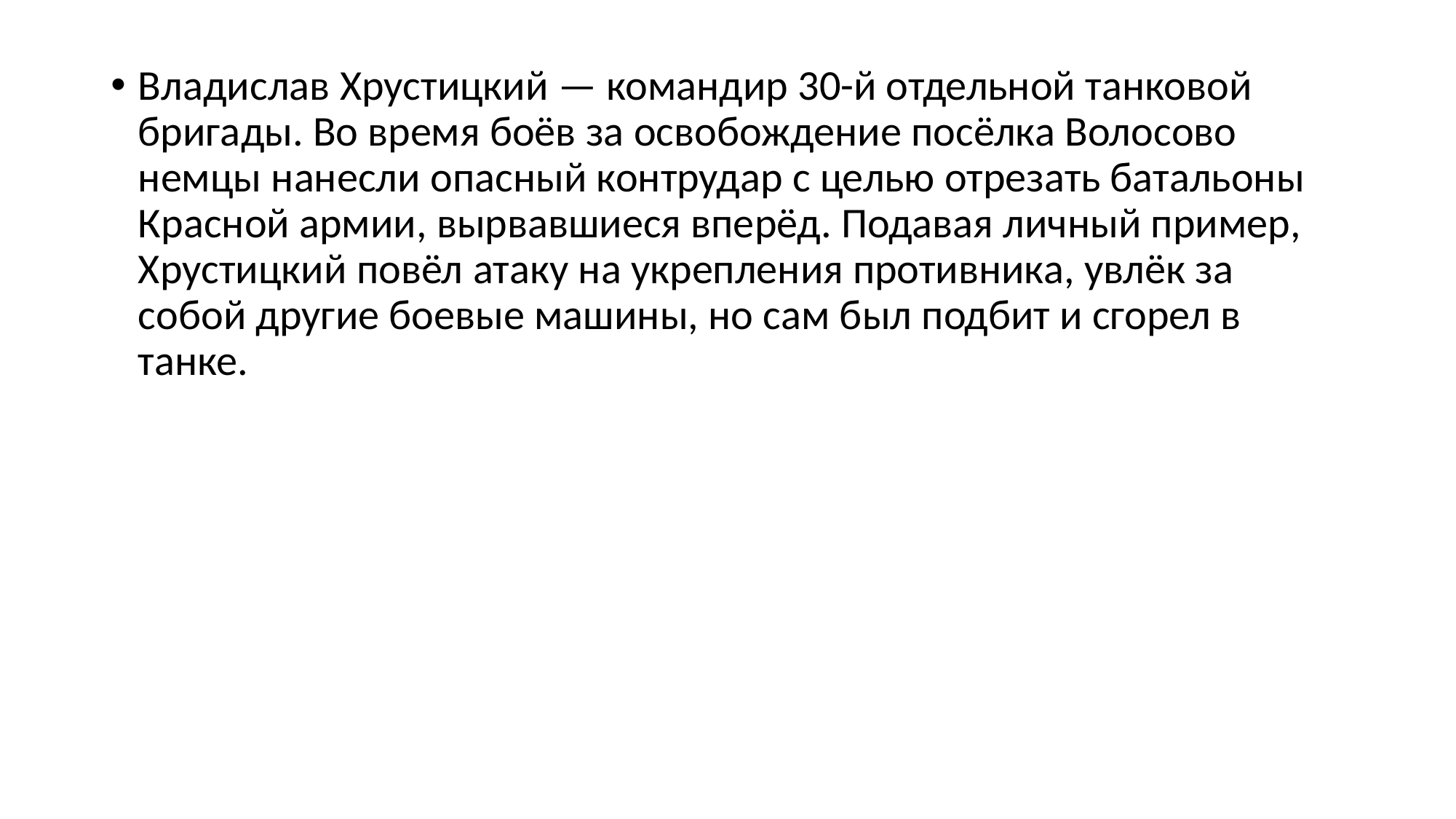

Владислав Хрустицкий — командир 30-й отдельной танковой бригады. Во время боёв за освобождение посёлка Волосово немцы нанесли опасный контрудар с целью отрезать батальоны Красной армии, вырвавшиеся вперёд. Подавая личный пример, Хрустицкий повёл атаку на укрепления противника, увлёк за собой другие боевые машины, но сам был подбит и сгорел в танке.